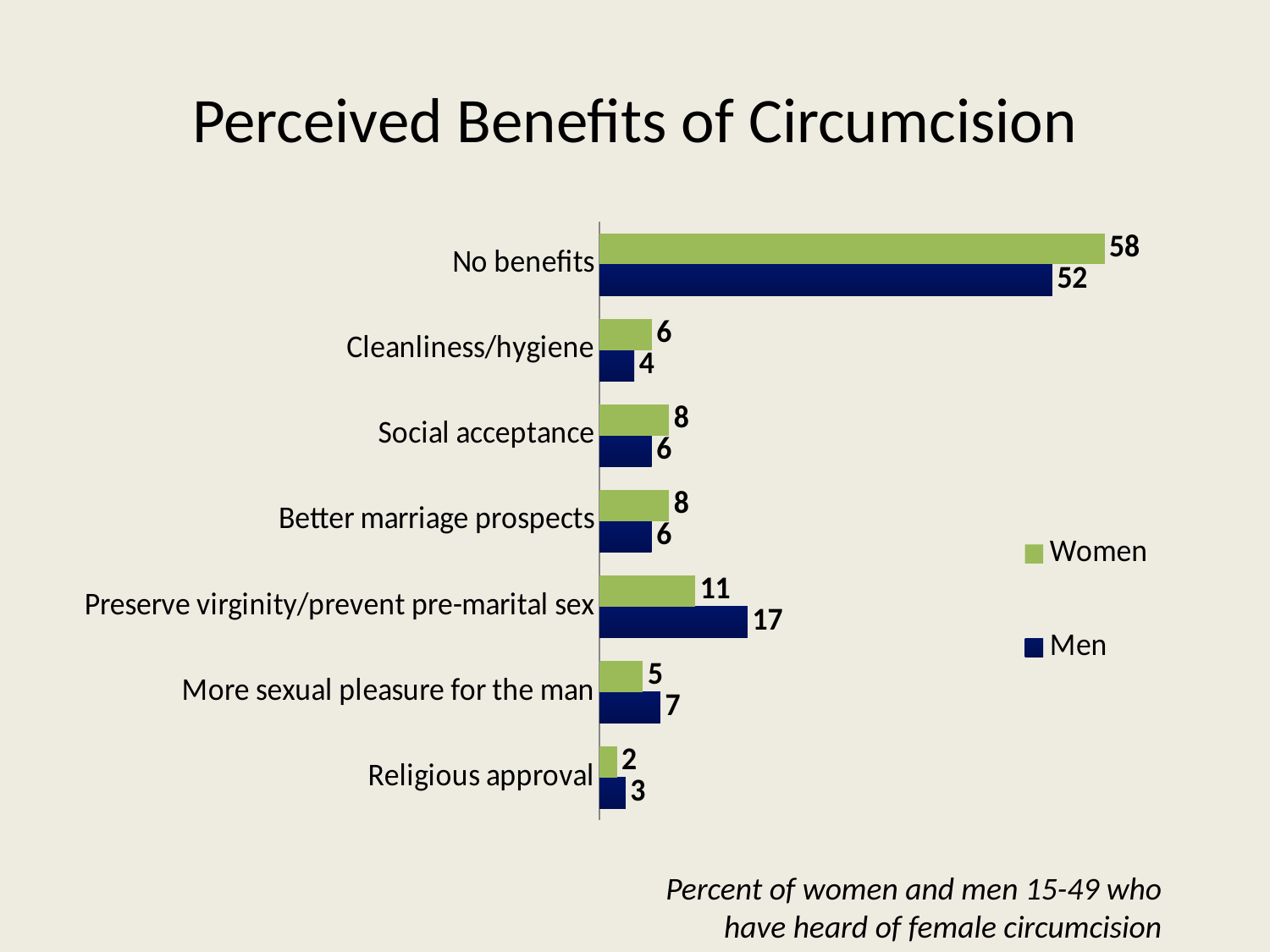

# Perceived Benefits of Circumcision

### Chart

| Category | Men | Women |
|---|---|---|
| Religious approval | 3.0 | 2.0 |
| More sexual pleasure for the man | 7.0 | 5.0 |
| Preserve virginity/prevent pre-marital sex | 17.0 | 11.0 |
| Better marriage prospects | 6.0 | 8.0 |
| Social acceptance | 6.0 | 8.0 |
| Cleanliness/hygiene | 4.0 | 6.0 |
| No benefits | 52.0 | 58.0 |
Percent of women and men 15-49 who have heard of female circumcision